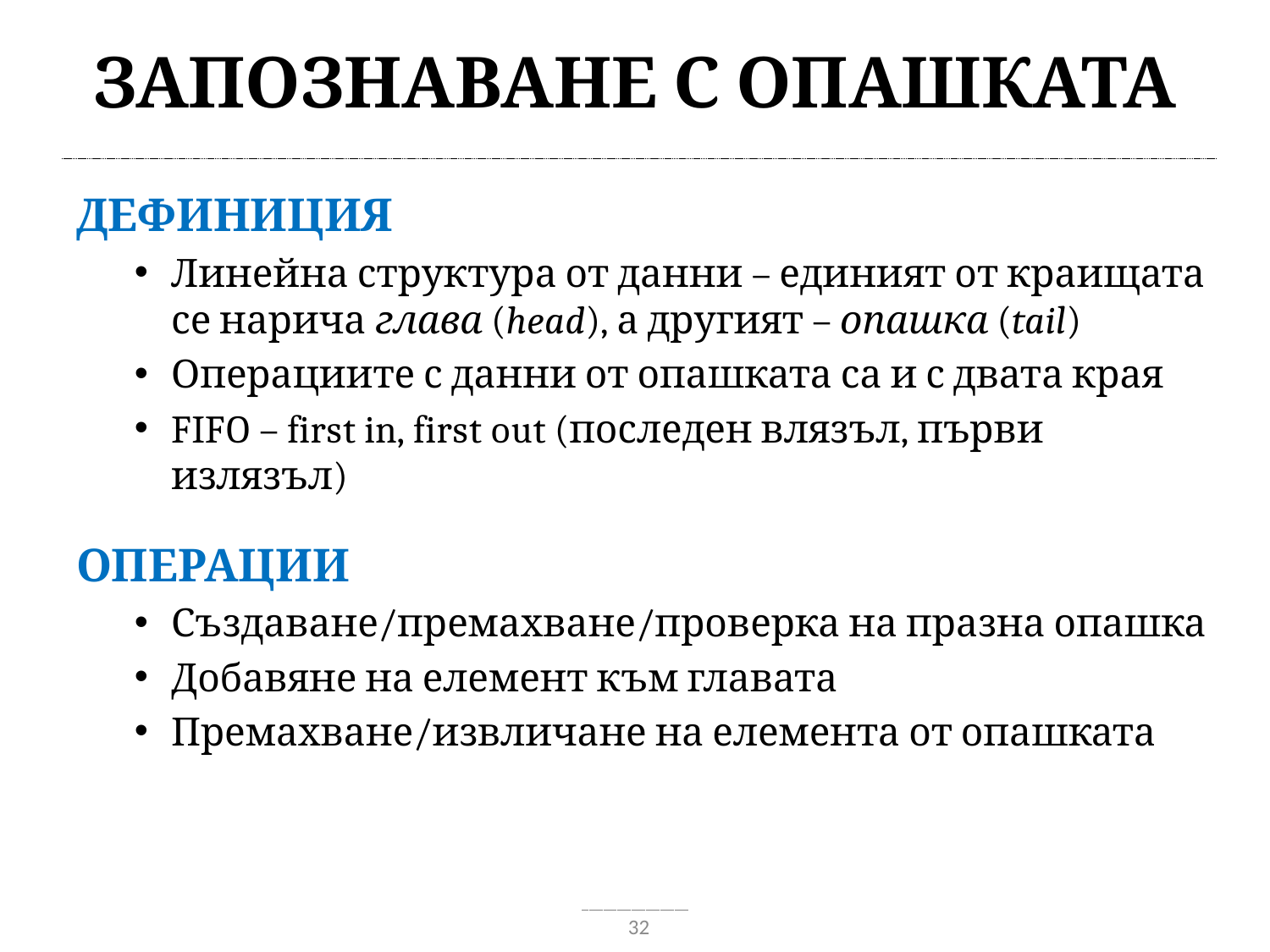

# Запознаване с опашката
Дефиниция
Линейна структура от данни – единият от краищата се нарича глава (head), а другият – опашка (tail)
Операциите с данни от опашката са и с двата края
FIFO – first in, first out (последен влязъл, първи излязъл)
Операции
Създаване/премахване/проверка на празна опашка
Добавяне на елемент към главата
Премахване/извличане на елемента от опашката

32